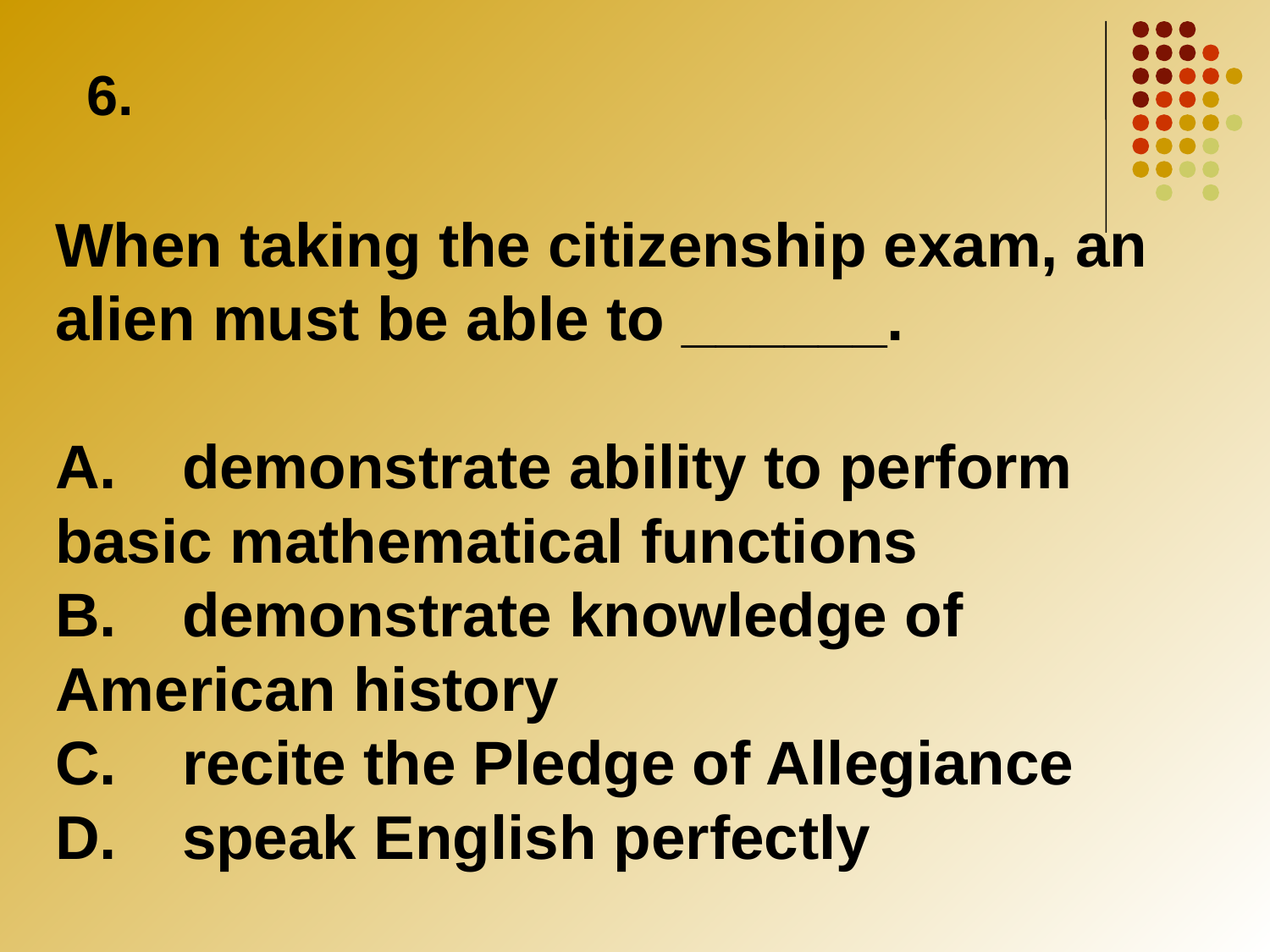

6.
# When taking the citizenship exam, an alien must be able to ______. A.	demonstrate ability to perform 	basic mathematical functions B.	demonstrate knowledge of 	American history C.	recite the Pledge of Allegiance D.	speak English perfectly